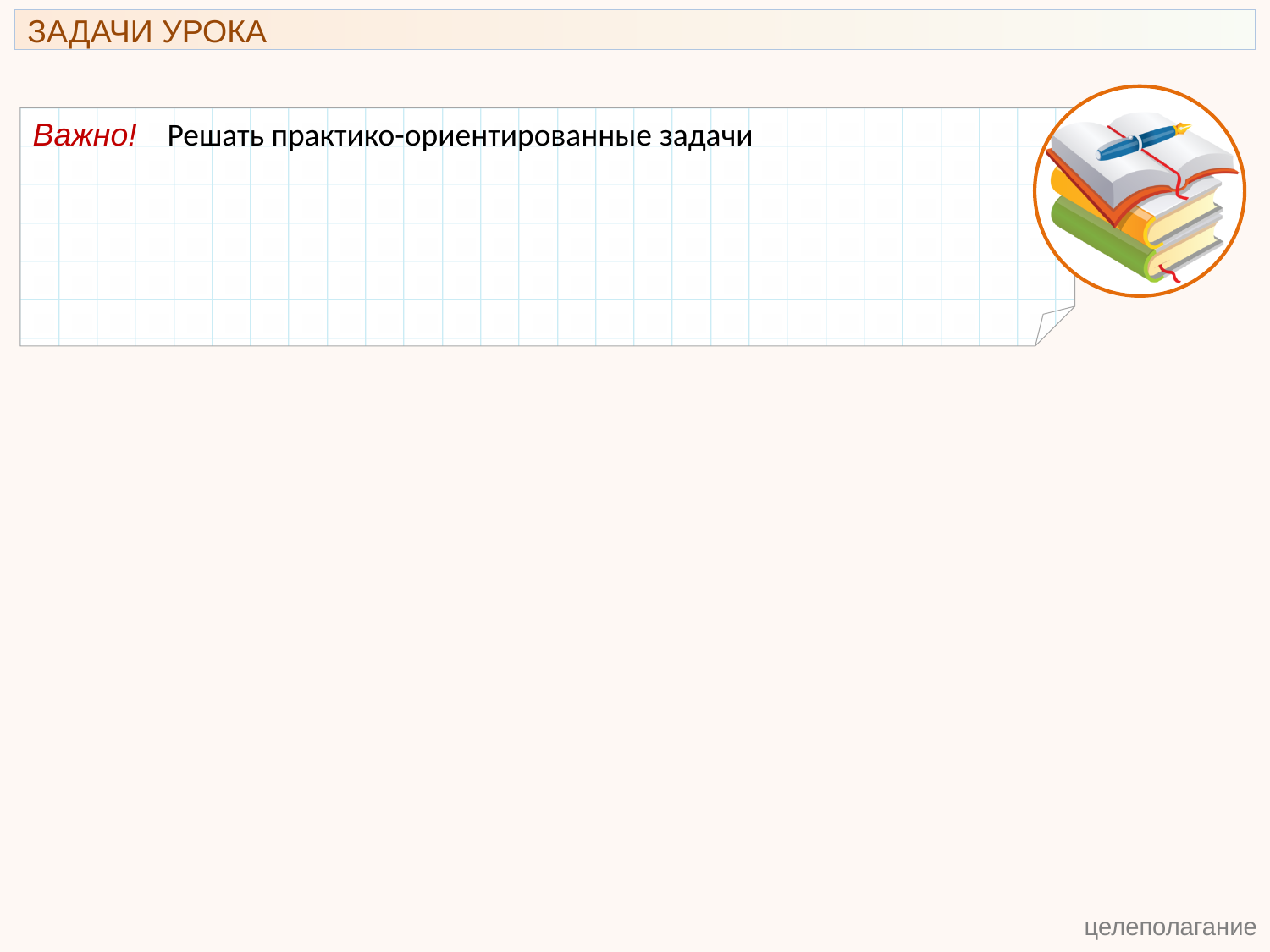

ЗАДАЧИ УРОКА

Важно!
Решать практико-ориентированные задачи
  целеполагание